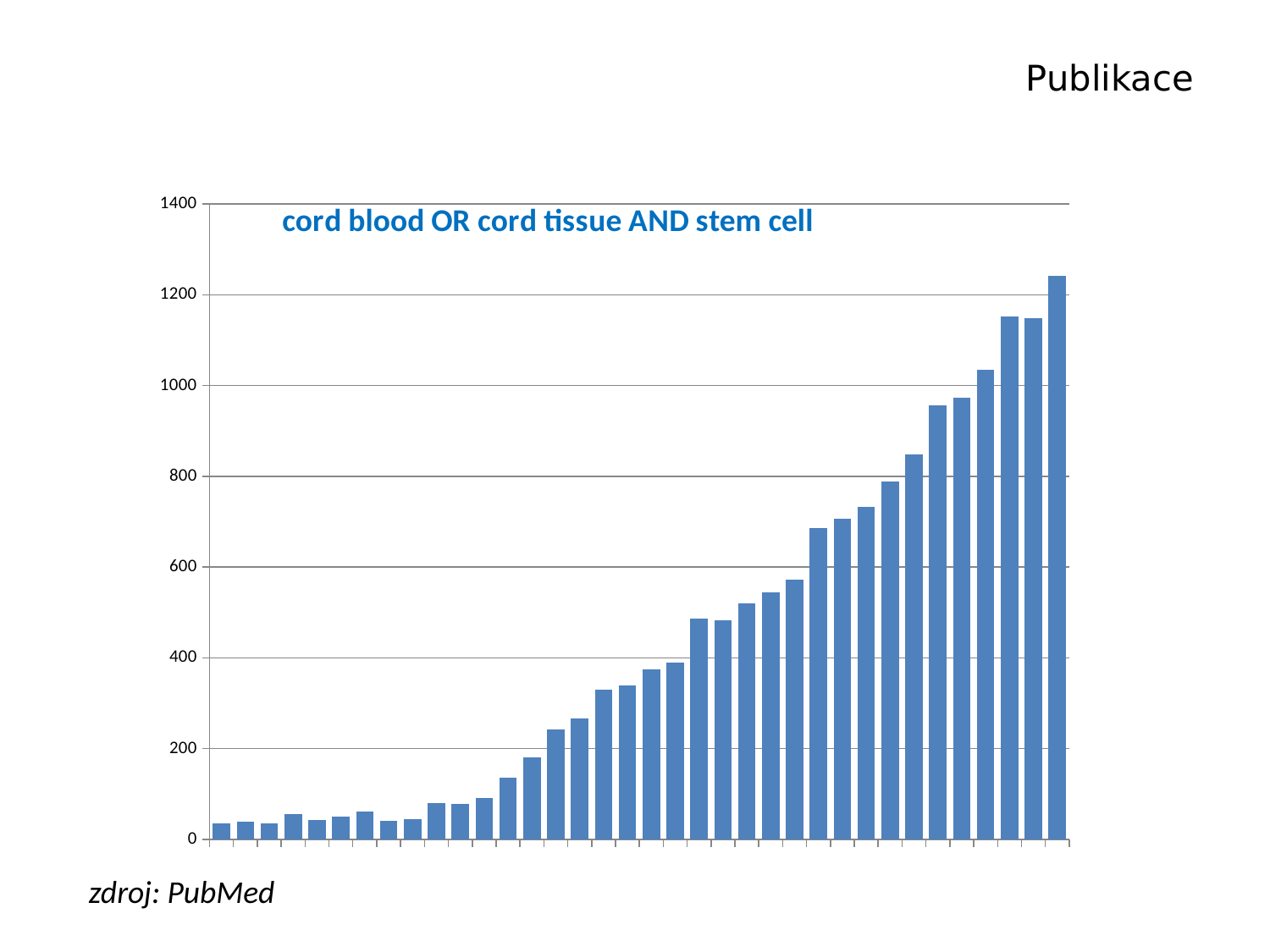

# Publikace

### Chart: cord blood OR cord tissue AND stem cell

| Category |  |
|---|---|
| 1980 | 36.0 |
| 1981 | 38.0 |
| 1982 | 36.0 |
| 1983 | 55.0 |
| 1984 | 43.0 |
| 1985 | 50.0 |
| 1986 | 61.0 |
| 1987 | 40.0 |
| 1988 | 45.0 |
| 1989 | 79.0 |
| 1990 | 78.0 |
| 1991 | 91.0 |
| 1992 | 136.0 |
| 1993 | 180.0 |
| 1994 | 242.0 |
| 1995 | 266.0 |
| 1996 | 330.0 |
| 1997 | 340.0 |
| 1998 | 374.0 |
| 1999 | 390.0 |
| 2000 | 487.0 |
| 2001 | 482.0 |
| 2002 | 520.0 |
| 2003 | 544.0 |
| 2004 | 572.0 |
| 2005 | 686.0 |
| 2006 | 706.0 |
| 2007 | 733.0 |
| 2008 | 788.0 |
| 2009 | 848.0 |
| 2010 | 957.0 |
| 2011 | 974.0 |
| 2012 | 1034.0 |
| 2013 | 1153.0 |
| 2014 | 1148.0 |
| 2015 | 1241.0 |
zdroj: PubMed